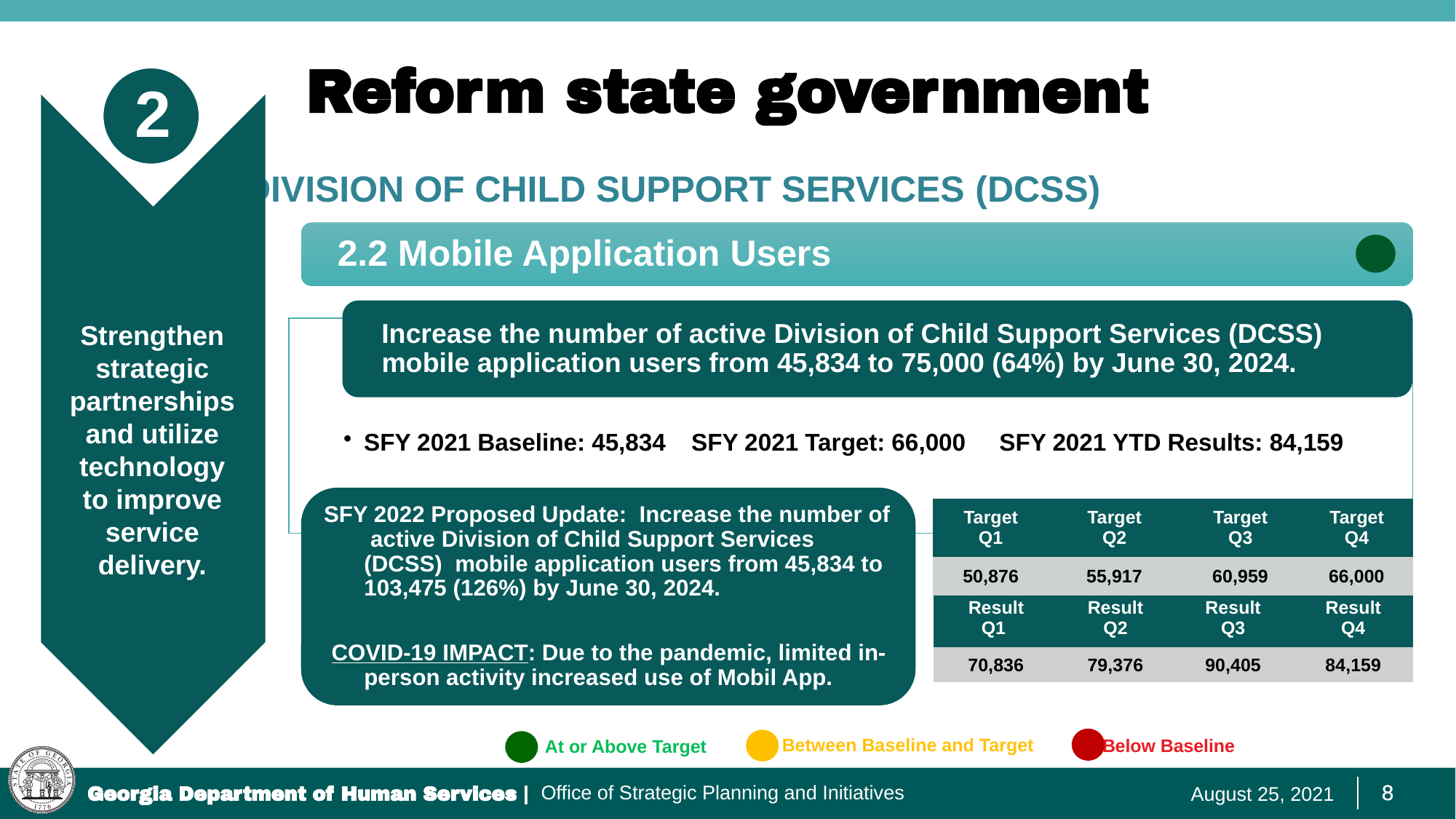

# Reform state government

2
Strengthen strategic partnerships and utilize technology to improve service delivery.

Division of Child Support Services (DCSS)

2.2 Mobile Application Users

Strengthen strategic partnerships and utilize technology to improve service delivery.
SFY 2021 Baseline: 45,834	SFY 2021 Target: 66,000     SFY 2021 YTD Results: 84,159
Increase the number of active Division of Child Support Services (DCSS) mobile application users from 45,834 to 75,000 (64%) by June 30, 2024.

SFY 2022 Proposed Update:  Increase the number of  active Division of Child Support Services (DCSS)  mobile application users from 45,834 to 103,475 (126%) by June 30, 2024.

COVID-19 IMPACT: Due to the pandemic, limited in-person activity increased use of Mobil App.
| Target Q1 | Target Q2 | Target Q3 | Target Q4 |
| --- | --- | --- | --- |
| 50,876 | 55,917 | 60,959 | 66,000 |
| Result Q1 | Result Q2 | Result Q3 | ​Result Q4 |
| --- | --- | --- | --- |
| 70,836 | 79,376 | 90,405 | 84,159 |
Between Baseline and Target
At or Above Target

Below Baseline
August 25, 2021
Office of Strategic Planning and Initiatives